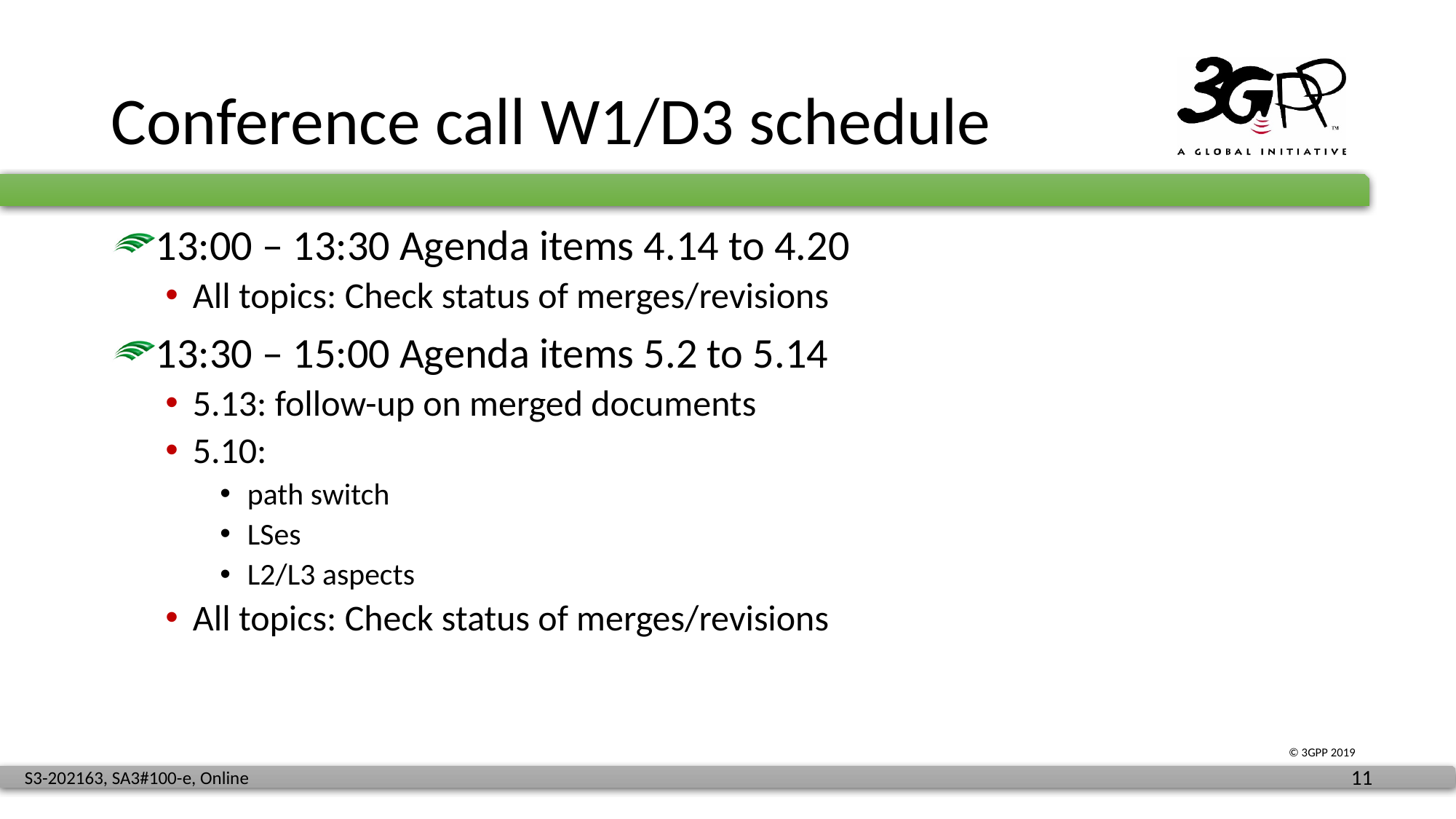

# Conference call W1/D3 schedule
13:00 – 13:30 Agenda items 4.14 to 4.20
All topics: Check status of merges/revisions
13:30 – 15:00 Agenda items 5.2 to 5.14
5.13: follow-up on merged documents
5.10:
path switch
LSes
L2/L3 aspects
All topics: Check status of merges/revisions